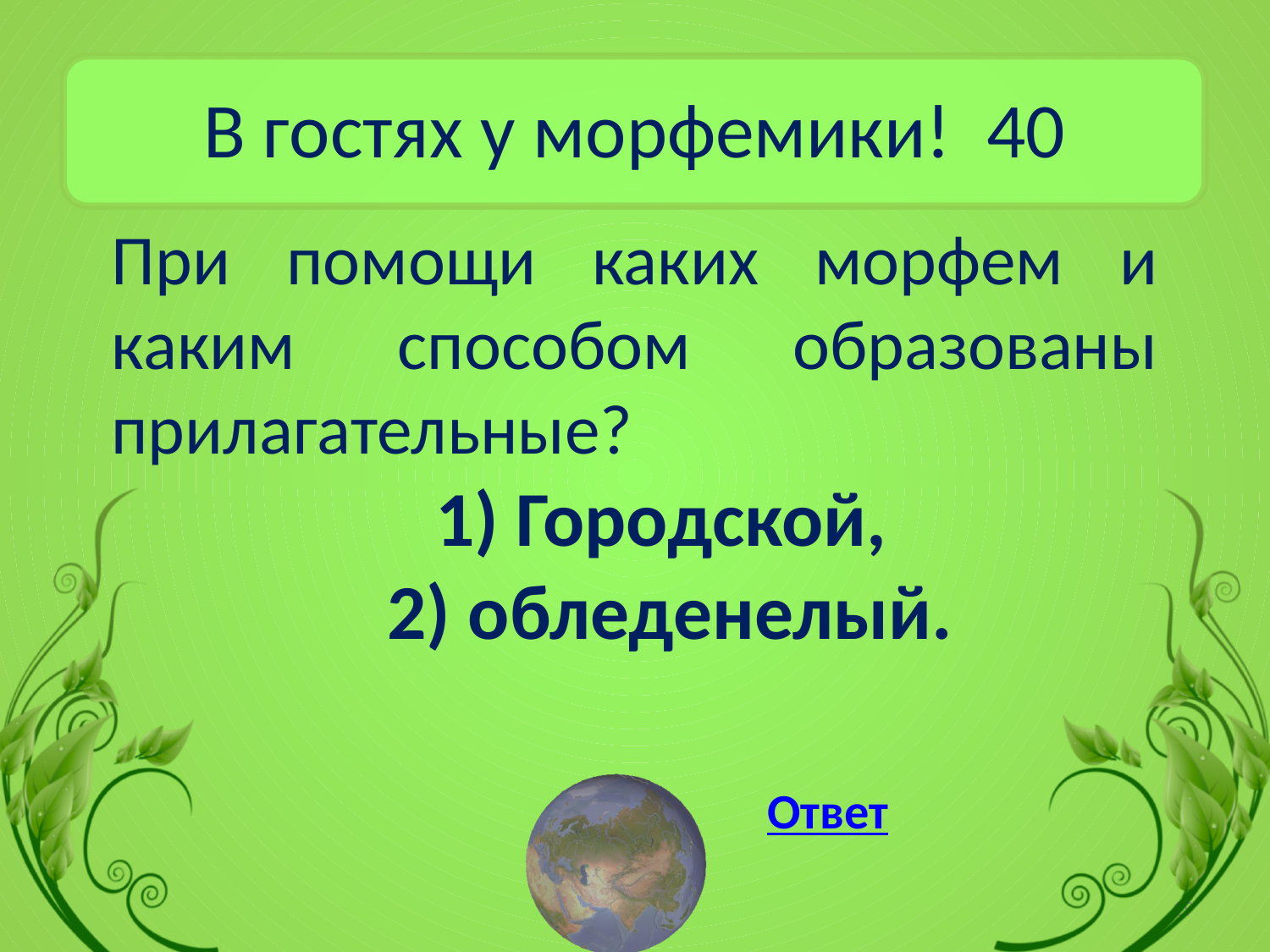

# В гостях у морфемики!  40
При помощи каких морфем и каким способом образованы прилагательные?
    1) Городской,
    2) обледенелый.
Ответ
19